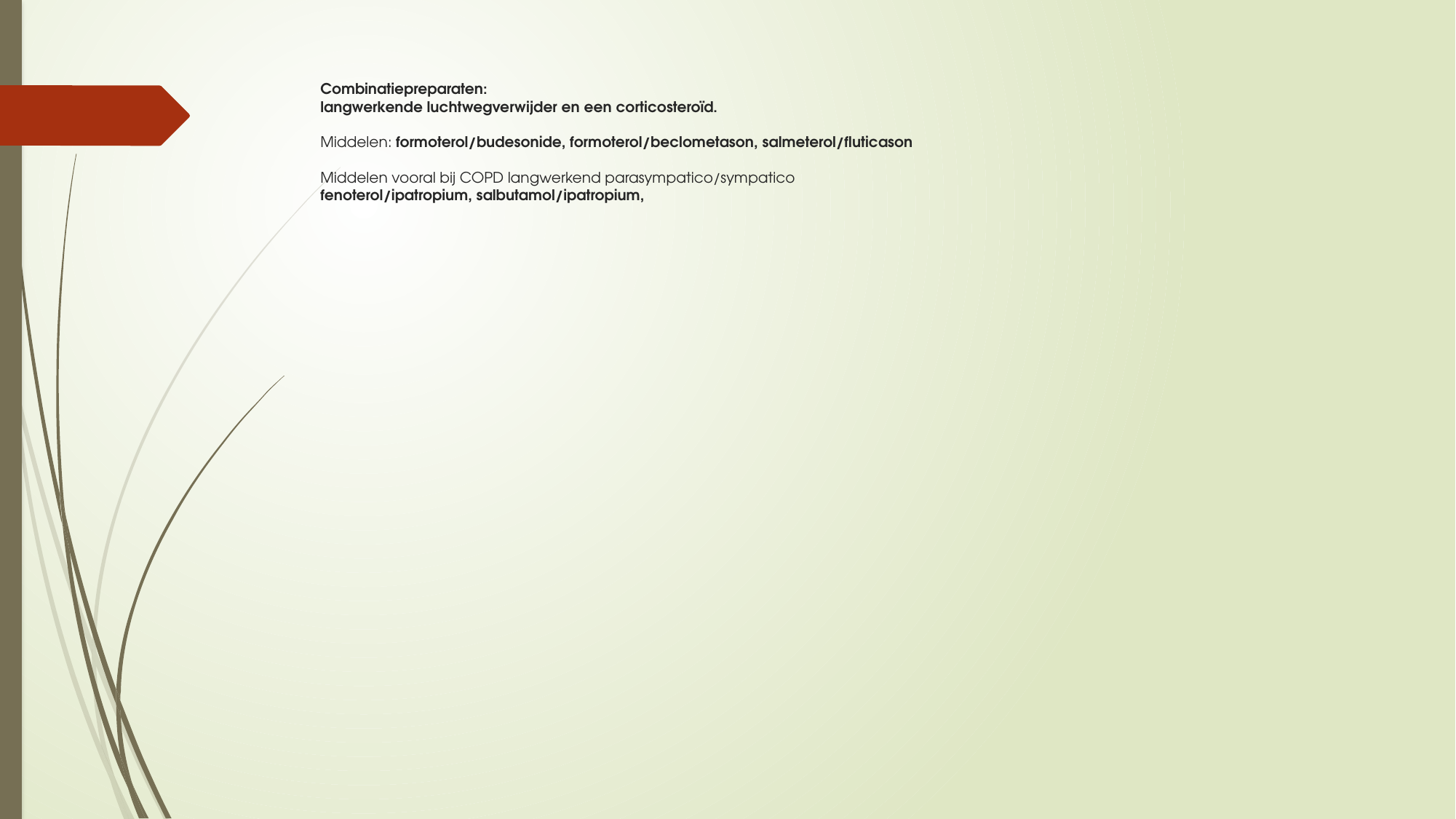

# Combinatiepreparaten: langwerkende luchtwegverwijder en een corticosteroïd. Middelen: formoterol/budesonide, formoterol/beclometason, salmeterol/fluticason Middelen vooral bij COPD langwerkend parasympatico/sympatico fenoterol/ipatropium, salbutamol/ipatropium,